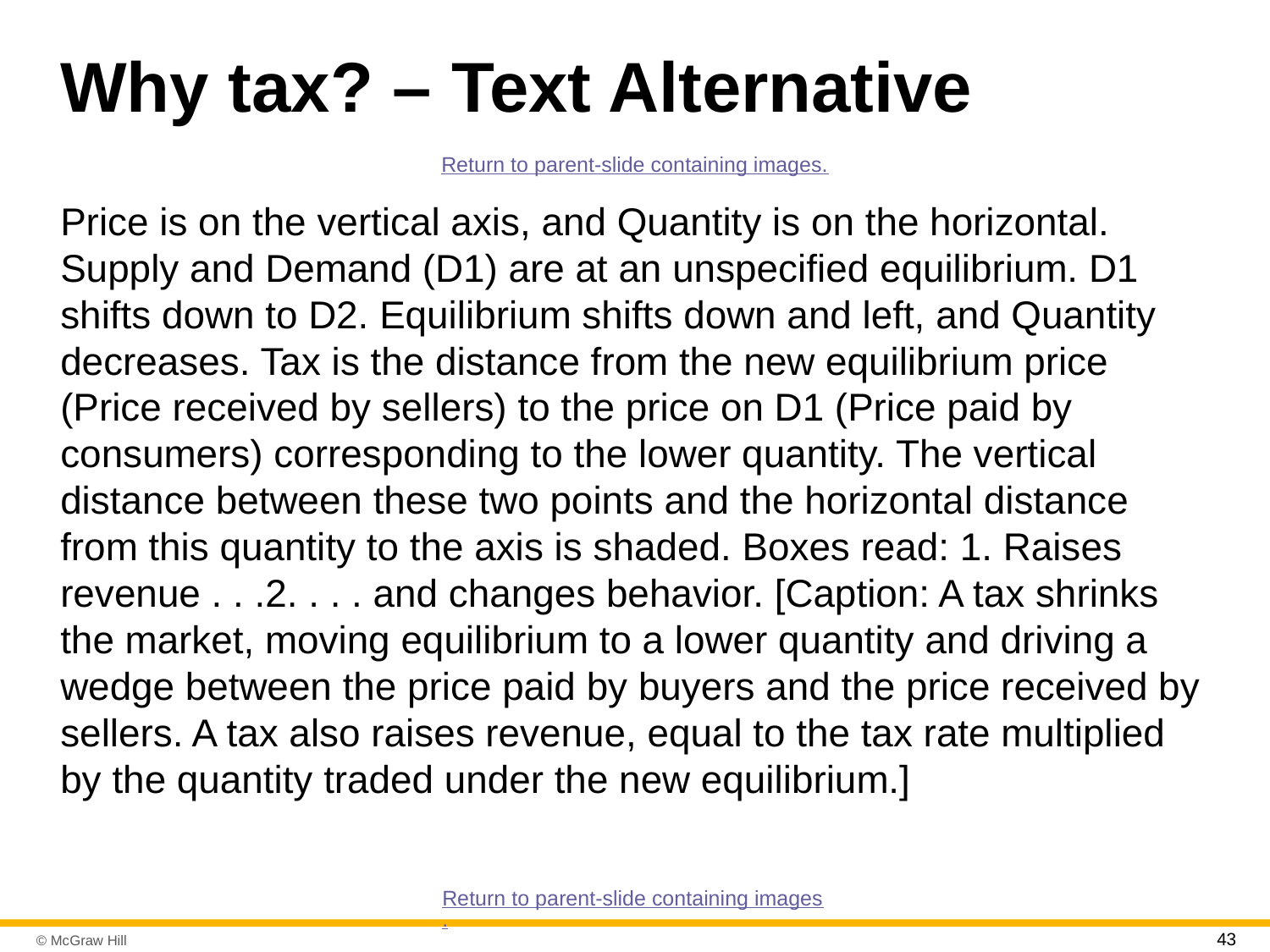

# Why tax? – Text Alternative
Return to parent-slide containing images.
Price is on the vertical axis, and Quantity is on the horizontal. Supply and Demand (D1) are at an unspecified equilibrium. D1 shifts down to D2. Equilibrium shifts down and left, and Quantity decreases. Tax is the distance from the new equilibrium price (Price received by sellers) to the price on D1 (Price paid by consumers) corresponding to the lower quantity. The vertical distance between these two points and the horizontal distance from this quantity to the axis is shaded. Boxes read: 1. Raises revenue . . .2. . . . and changes behavior. [Caption: A tax shrinks the market, moving equilibrium to a lower quantity and driving a wedge between the price paid by buyers and the price received by sellers. A tax also raises revenue, equal to the tax rate multiplied by the quantity traded under the new equilibrium.]
Return to parent-slide containing images.